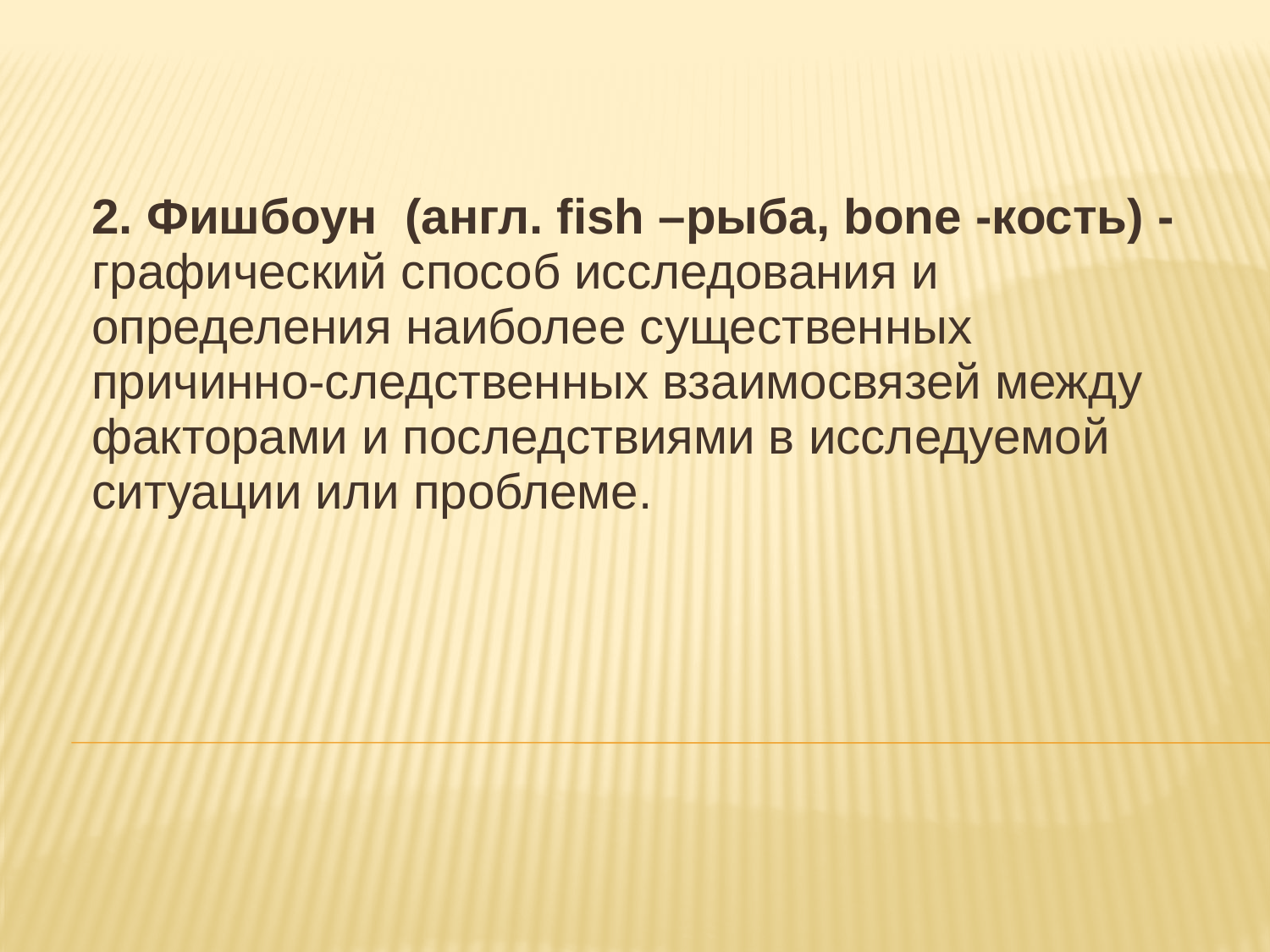

2. Фишбоун  (англ. fish –рыба, bone -кость) - графический способ исследования и определения наиболее существенных причинно-следственных взаимосвязей между факторами и последствиями в исследуемой ситуации или проблеме.